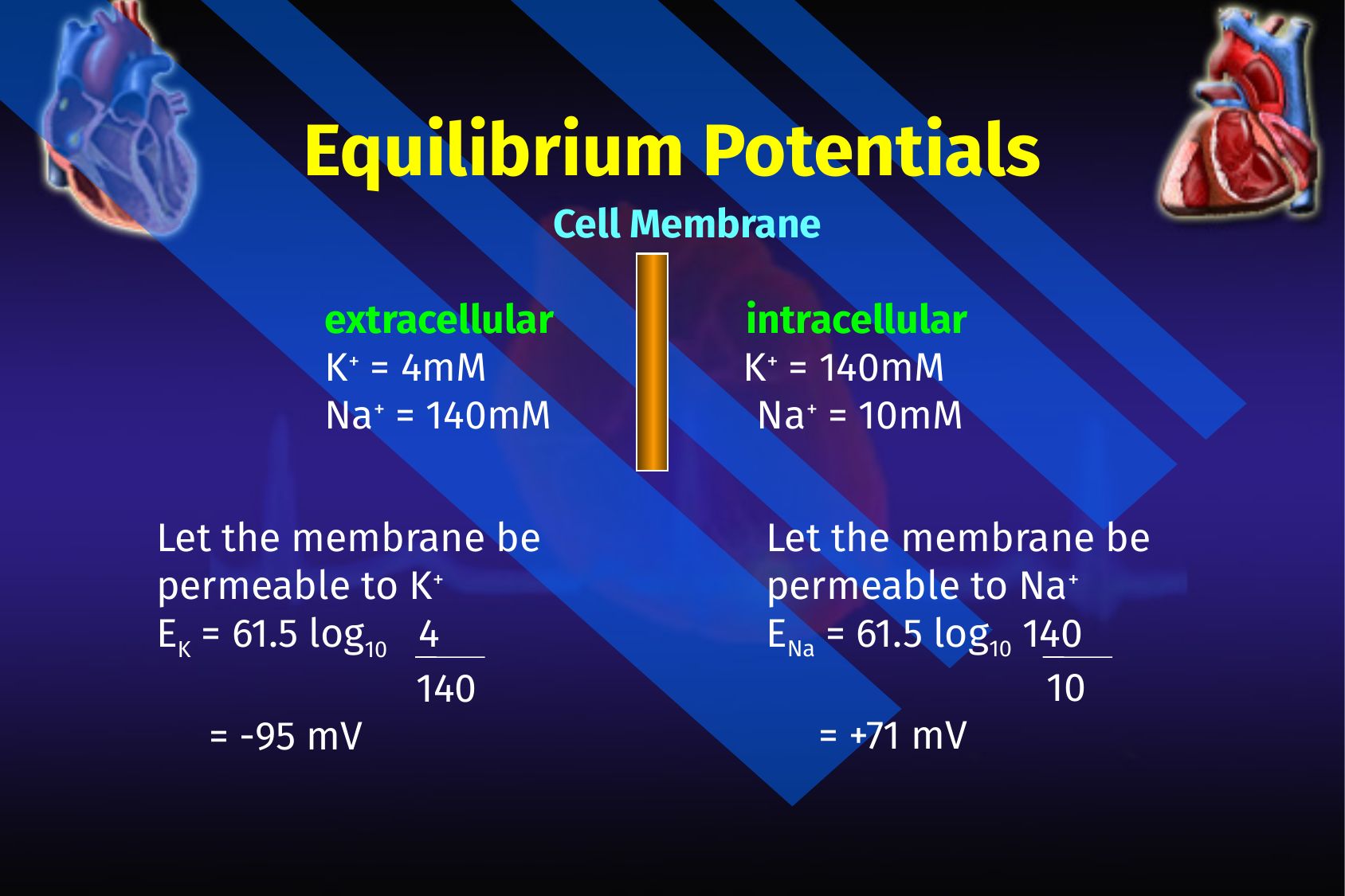

Equilibrium Potentials
		 Cell Membrane

  extracellular	         intracellular
  K+ = 4mM	                   K+ = 140mM
  Na+ = 140mM 	         Na+ = 10mM

Let the membrane be permeable to Na+
ENa = 61.5 log10 140
		    10
     = +71 mV
Let the membrane be permeable to K+
EK = 61.5 log10   4
		  140
     = -95 mV